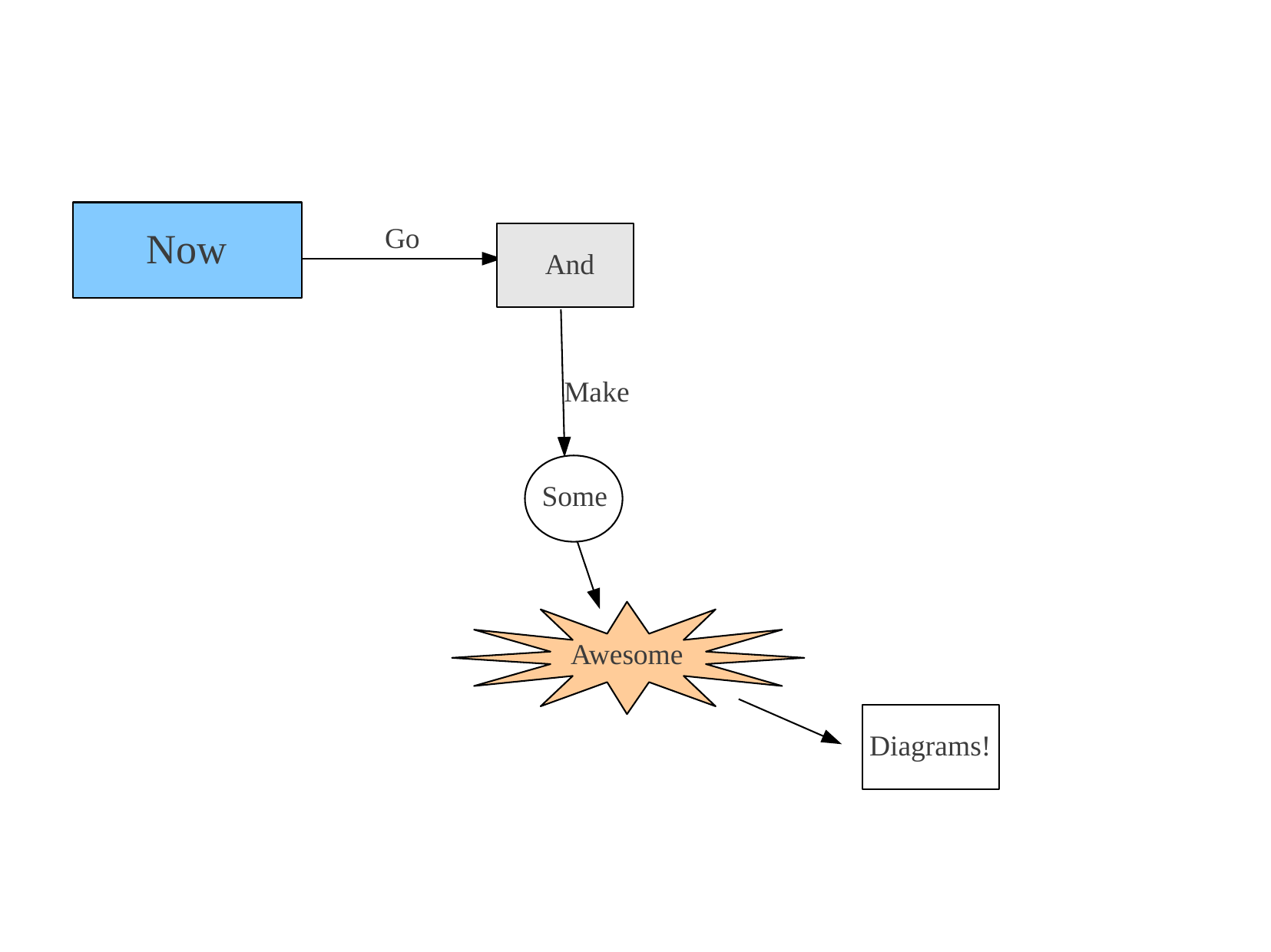

Go

Now
	And

Some

		Awesome

Make

Diagrams!